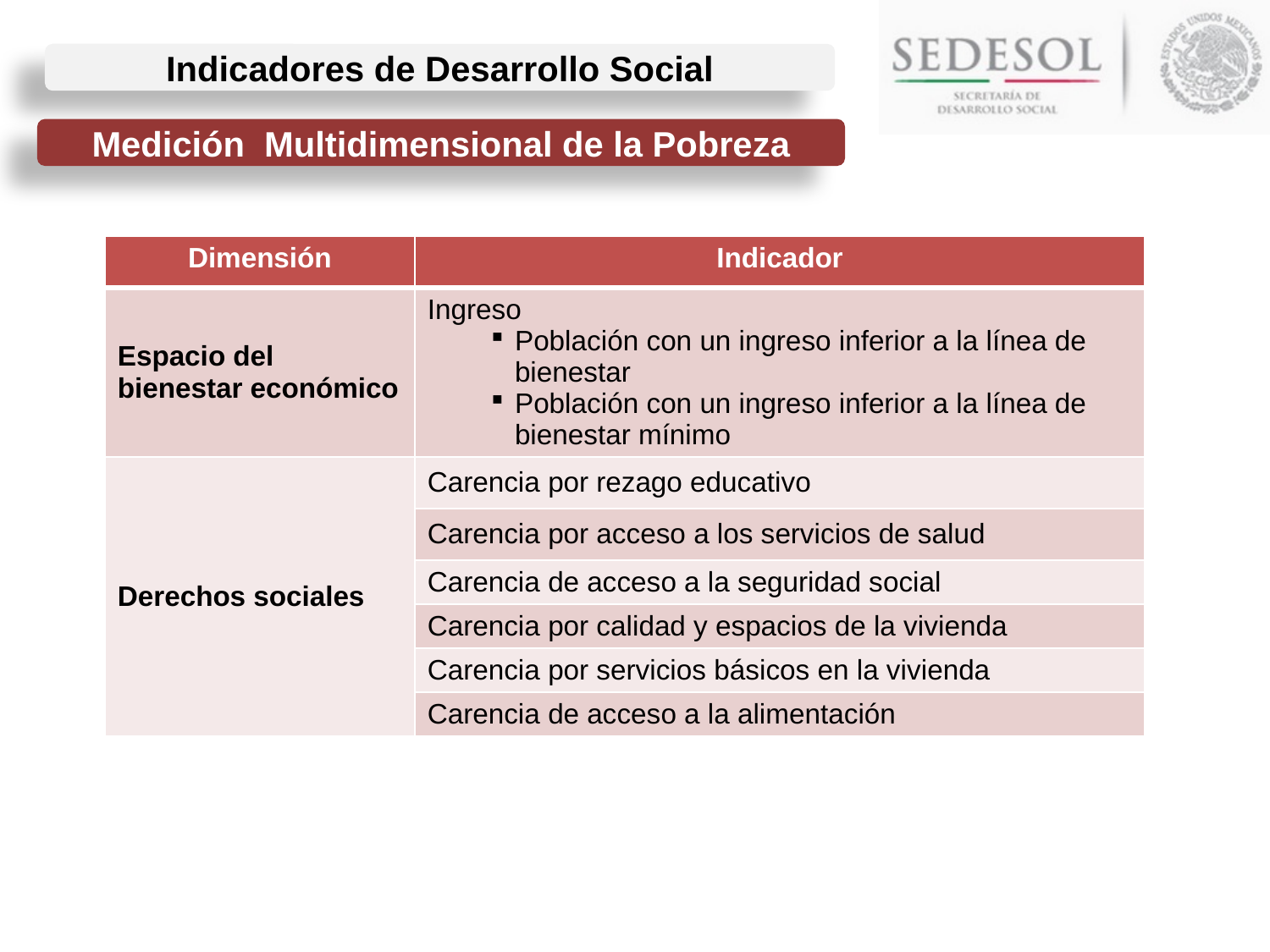

Medición  Multidimensional de la Pobreza
| Dimensión | Indicador |
| --- | --- |
| Espacio del bienestar económico | Ingreso Población con un ingreso inferior a la línea de bienestar Población con un ingreso inferior a la línea de bienestar mínimo |
| Derechos sociales | Carencia por rezago educativo |
|  | Carencia por acceso a los servicios de salud |
|  | Carencia de acceso a la seguridad social |
|  | Carencia por calidad y espacios de la vivienda |
|  | Carencia por servicios básicos en la vivienda |
|  | Carencia de acceso a la alimentación |